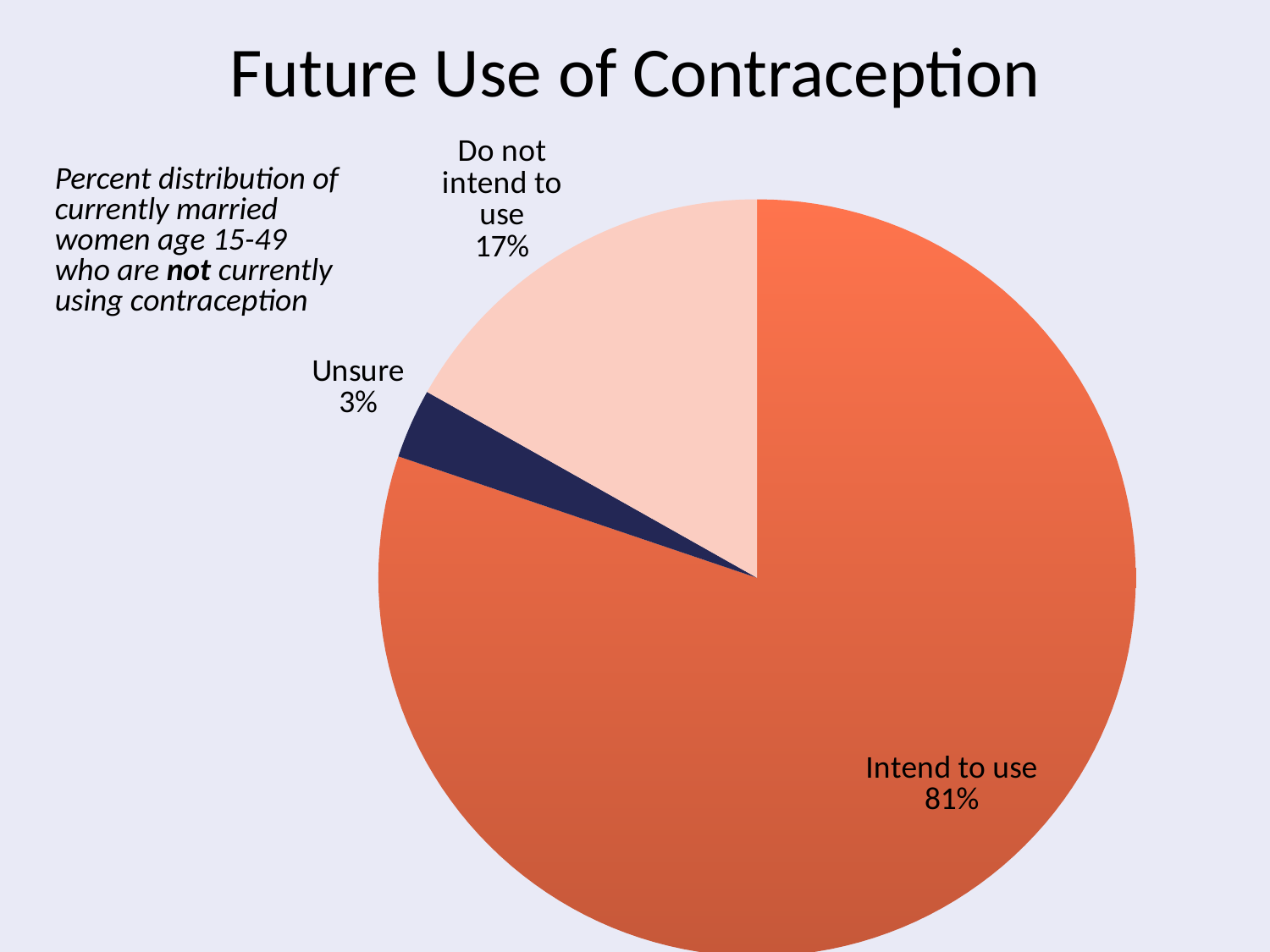

# Future Use of Contraception

### Chart

| Category | Sales |
|---|---|
| Intend to use | 81.0 |
| Unsure | 3.0 |
| Do not intend to use | 17.0 |
Percent distribution of currently married
women age 15-49 who are not currently
using contraception